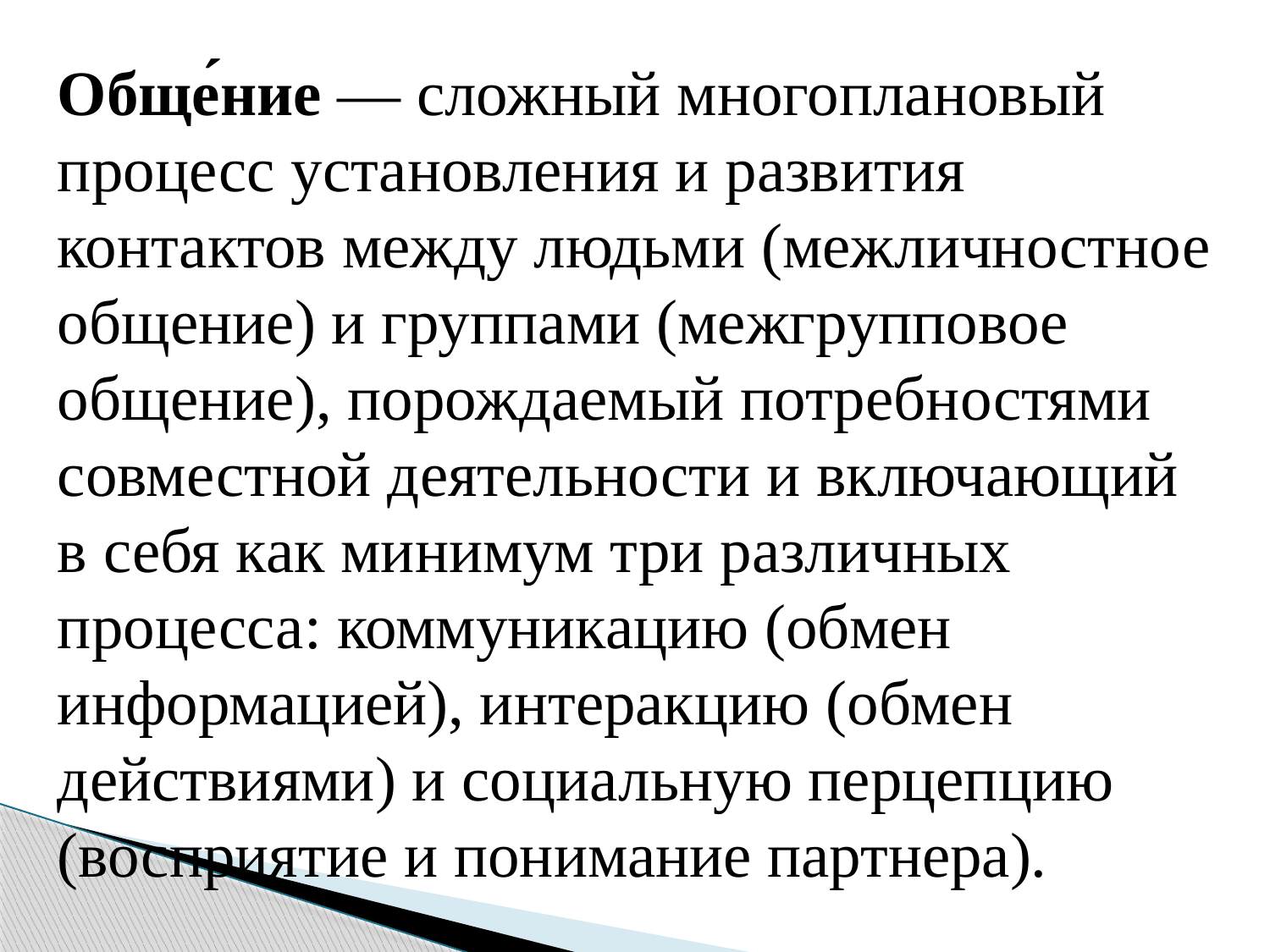

Обще́ние — сложный многоплановый процесс установления и развития контактов между людьми (межличностное общение) и группами (межгрупповое общение), порождаемый потребностями совместной деятельности и включающий в себя как минимум три различных процесса: коммуникацию (обмен информацией), интеракцию (обмен действиями) и социальную перцепцию (восприятие и понимание партнера).